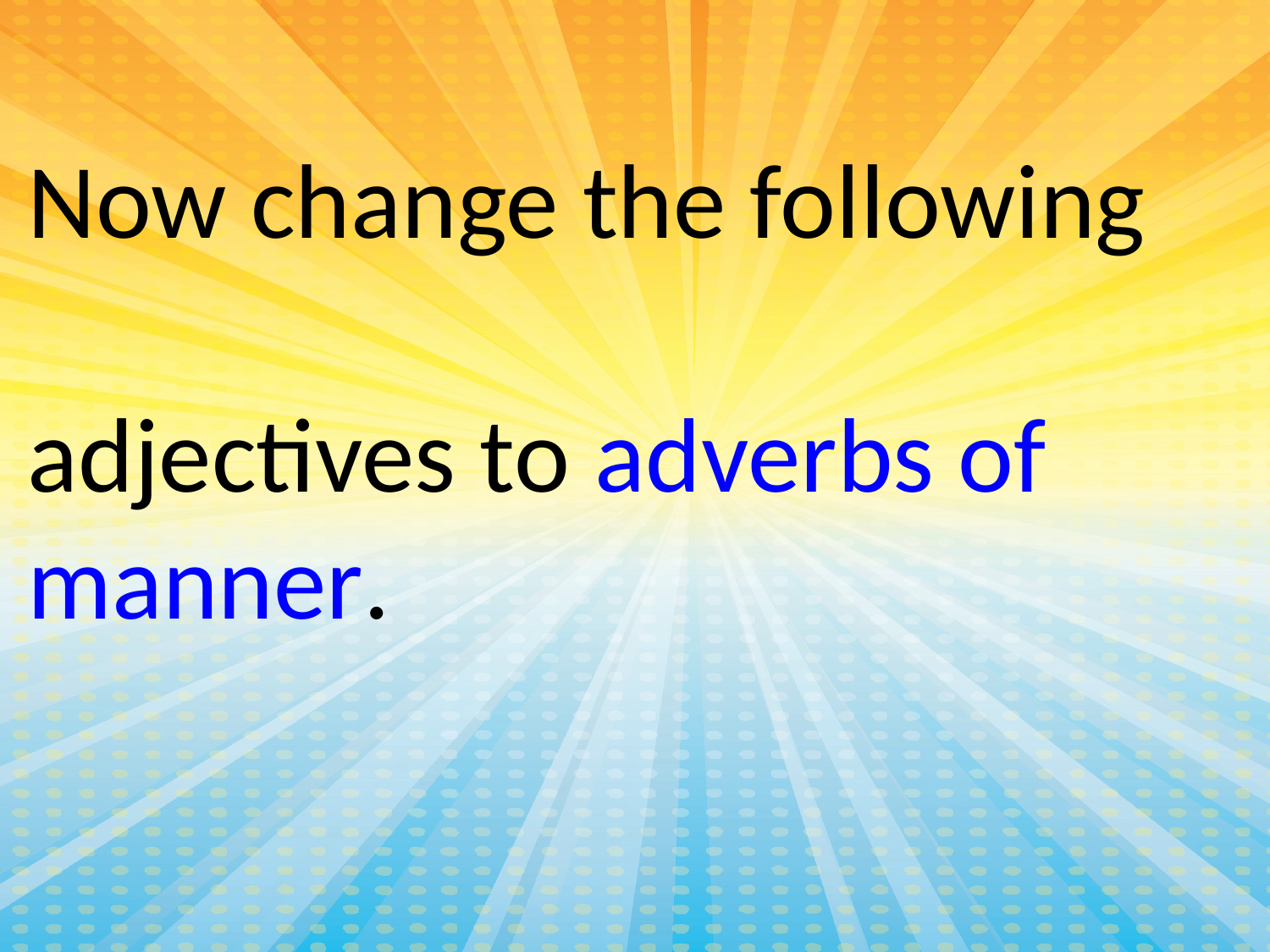

Now change the following
adjectives to adverbs of manner.